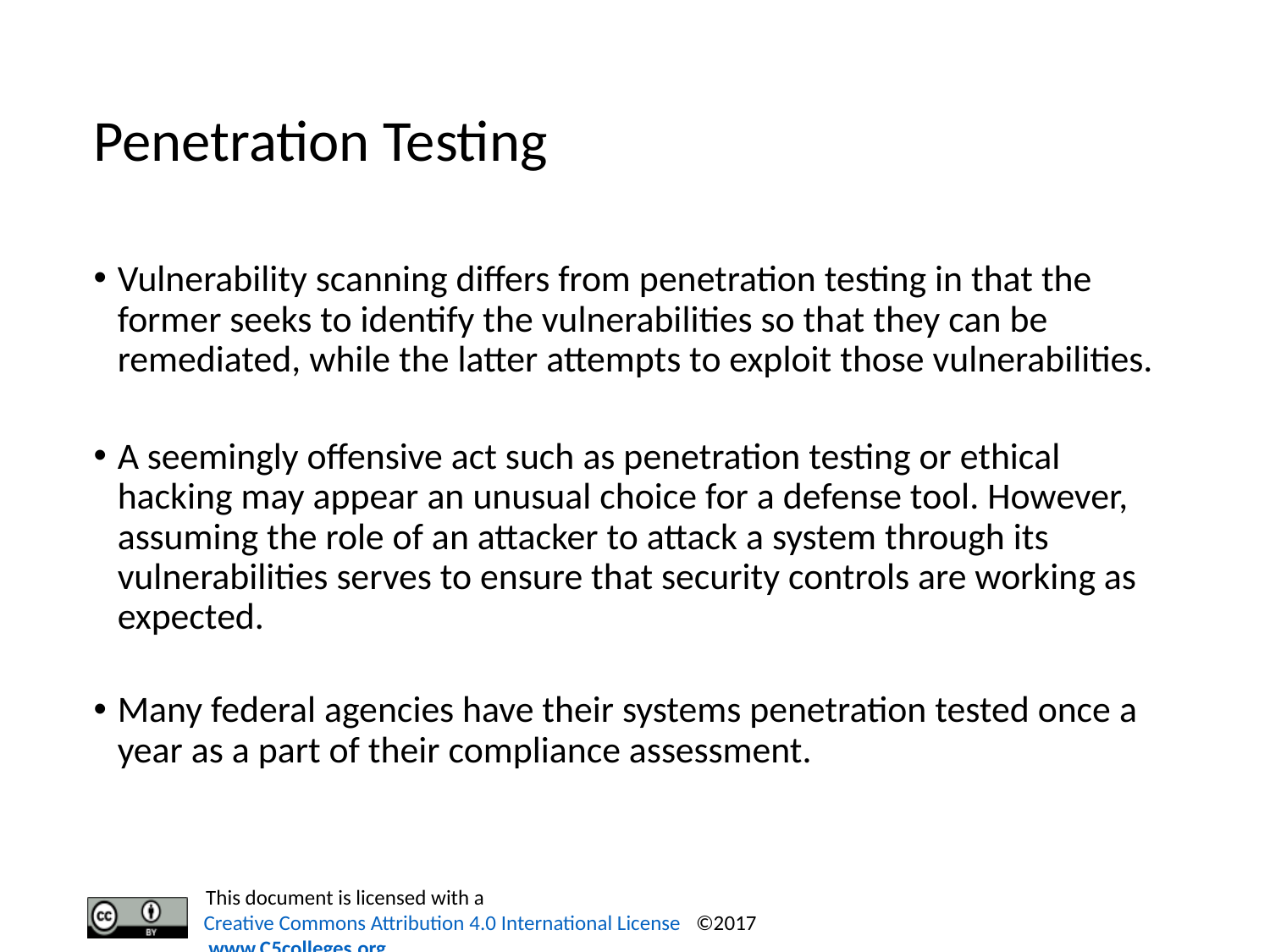

# Penetration Testing
Vulnerability scanning differs from penetration testing in that the former seeks to identify the vulnerabilities so that they can be remediated, while the latter attempts to exploit those vulnerabilities.
A seemingly offensive act such as penetration testing or ethical hacking may appear an unusual choice for a defense tool. However, assuming the role of an attacker to attack a system through its vulnerabilities serves to ensure that security controls are working as expected.
Many federal agencies have their systems penetration tested once a year as a part of their compliance assessment.